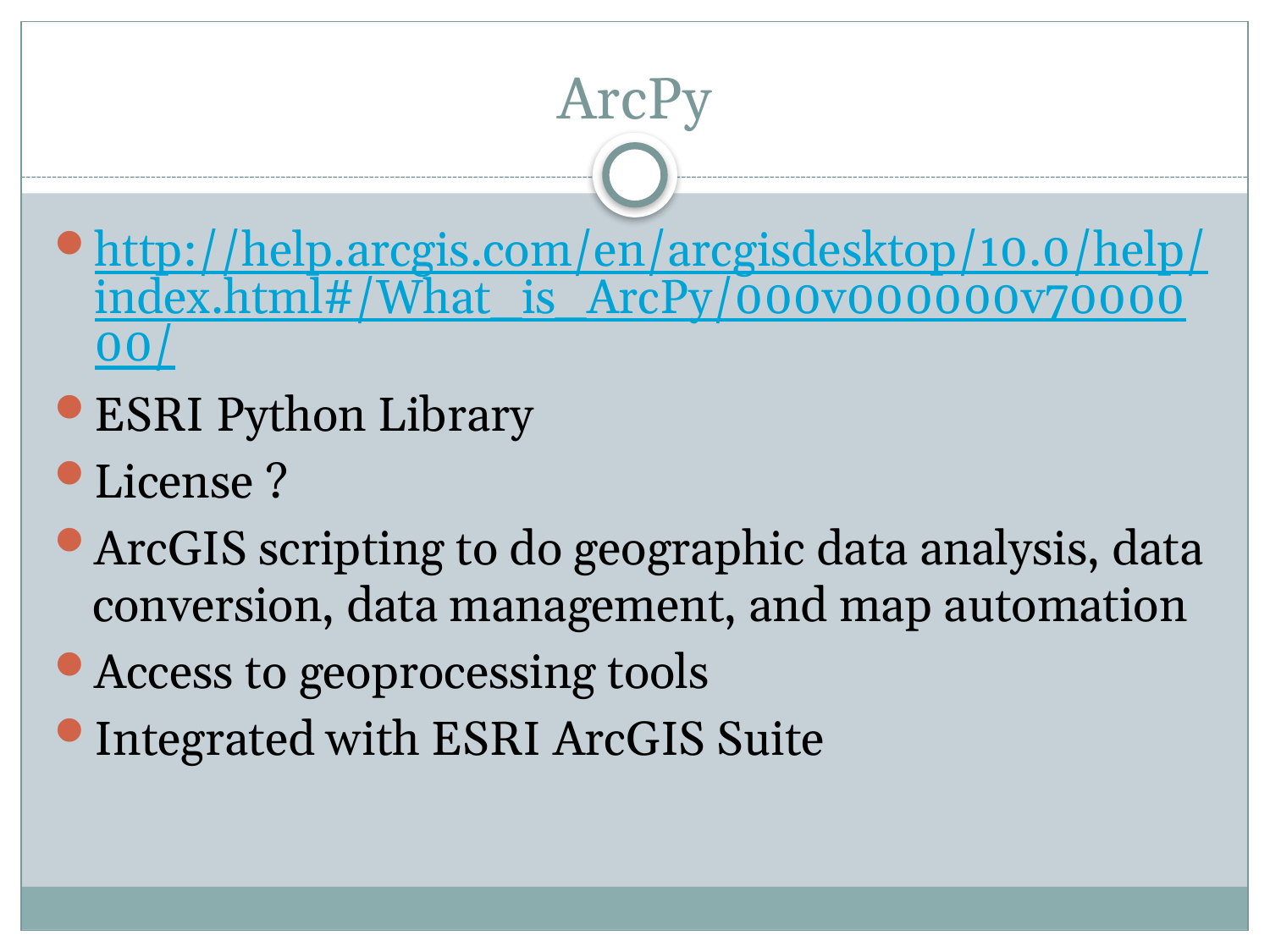

# ArcPy
http://help.arcgis.com/en/arcgisdesktop/10.0/help/index.html#/What_is_ArcPy/000v000000v7000000/
ESRI Python Library
License ?
ArcGIS scripting to do geographic data analysis, data conversion, data management, and map automation
Access to geoprocessing tools
Integrated with ESRI ArcGIS Suite